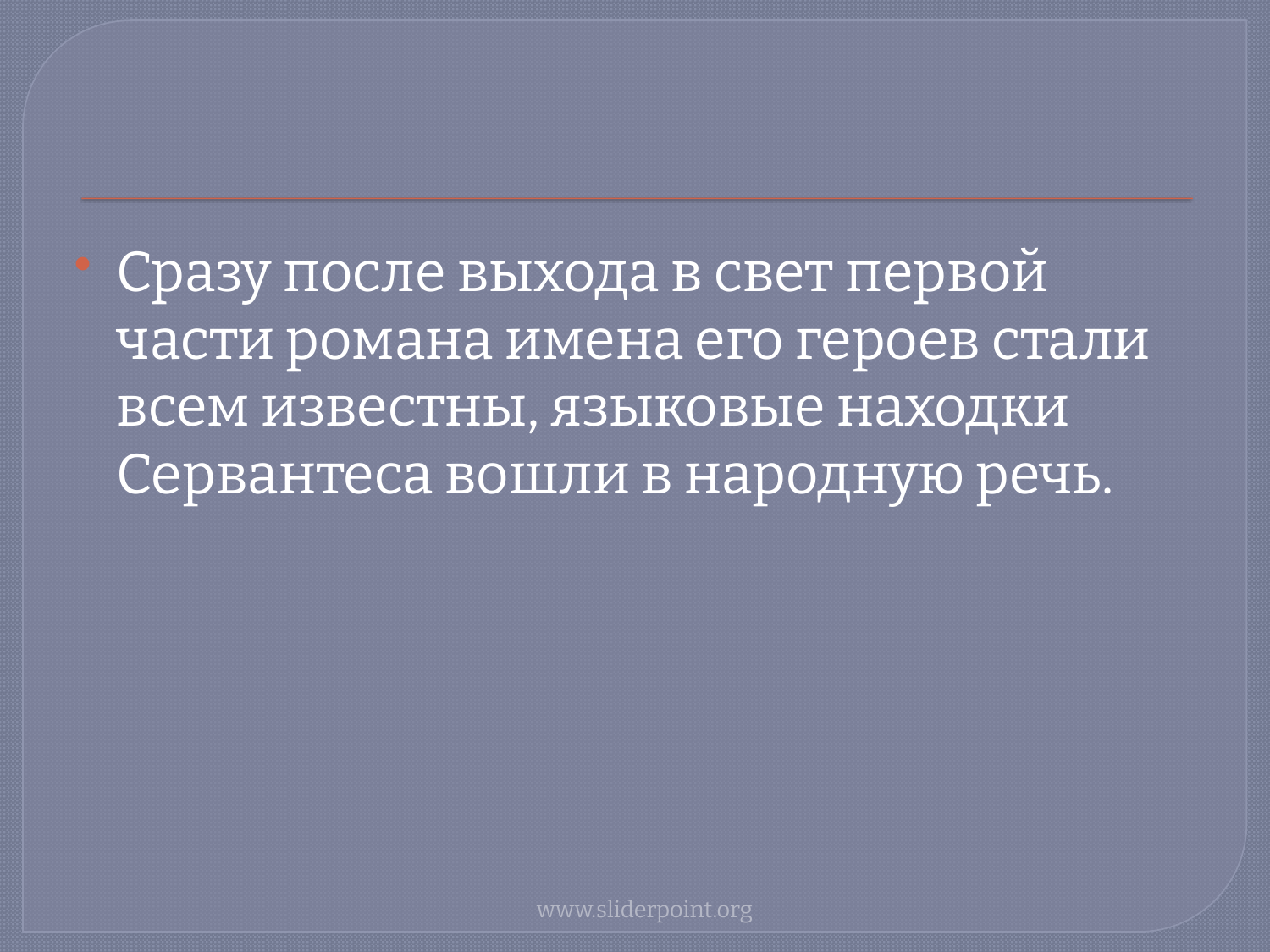

#
Сразу после выхода в свет первой части романа имена его героев стали всем известны, языковые находки Сервантеса вошли в народную речь.
www.sliderpoint.org